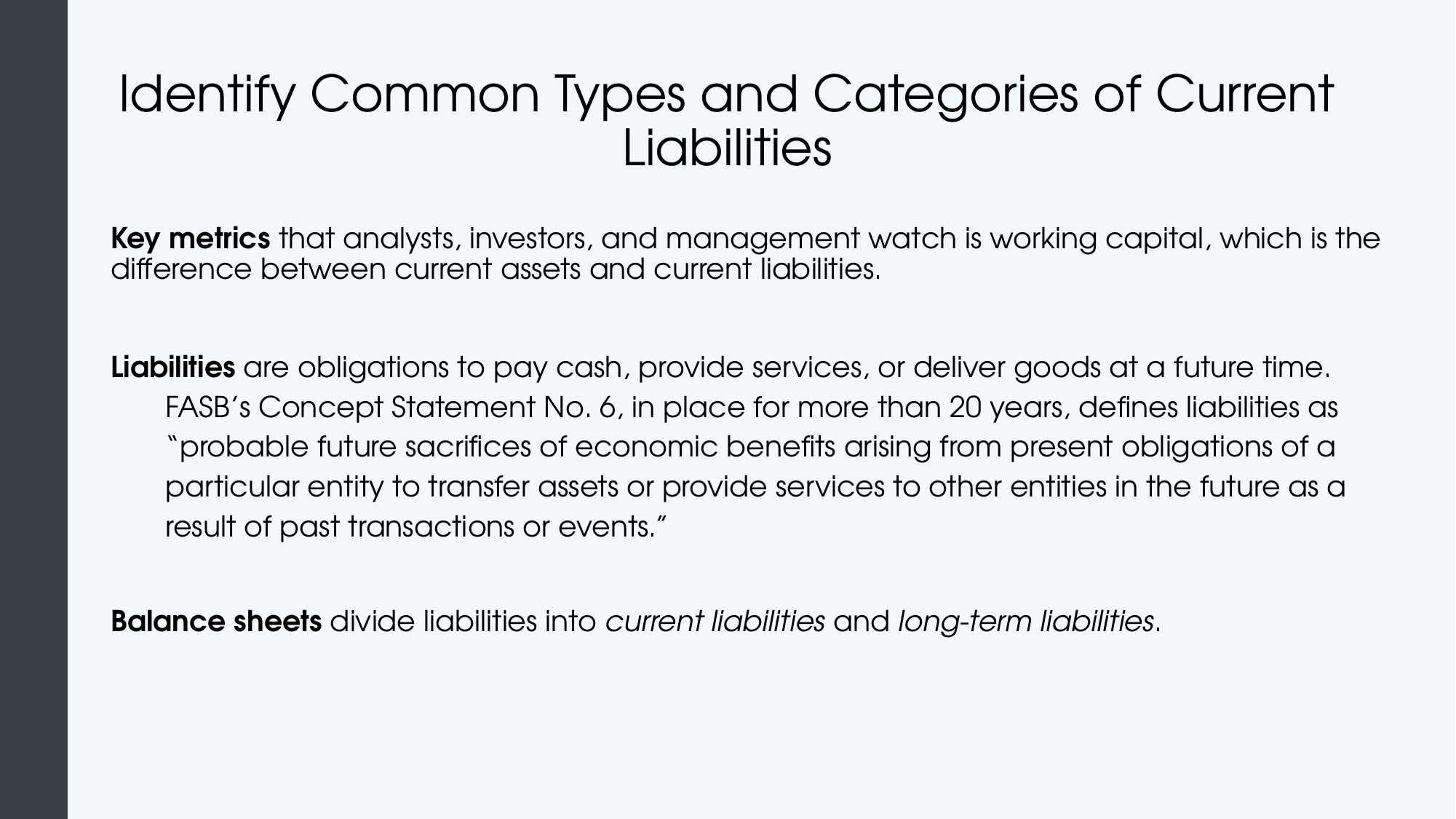

# Identify Common Types and Categories of Current Liabilities
Key metrics that analysts, investors, and management watch is working capital, which is the difference between current assets and current liabilities.

Liabilities are obligations to pay cash, provide services, or deliver goods at a future time.
FASB’s Concept Statement No. 6, in place for more than 20 years, defines liabilities as “probable future sacrifices of economic benefits arising from present obligations of a particular entity to transfer assets or provide services to other entities in the future as a result of past transactions or events.”

Balance sheets divide liabilities into current liabilities and long-term liabilities.